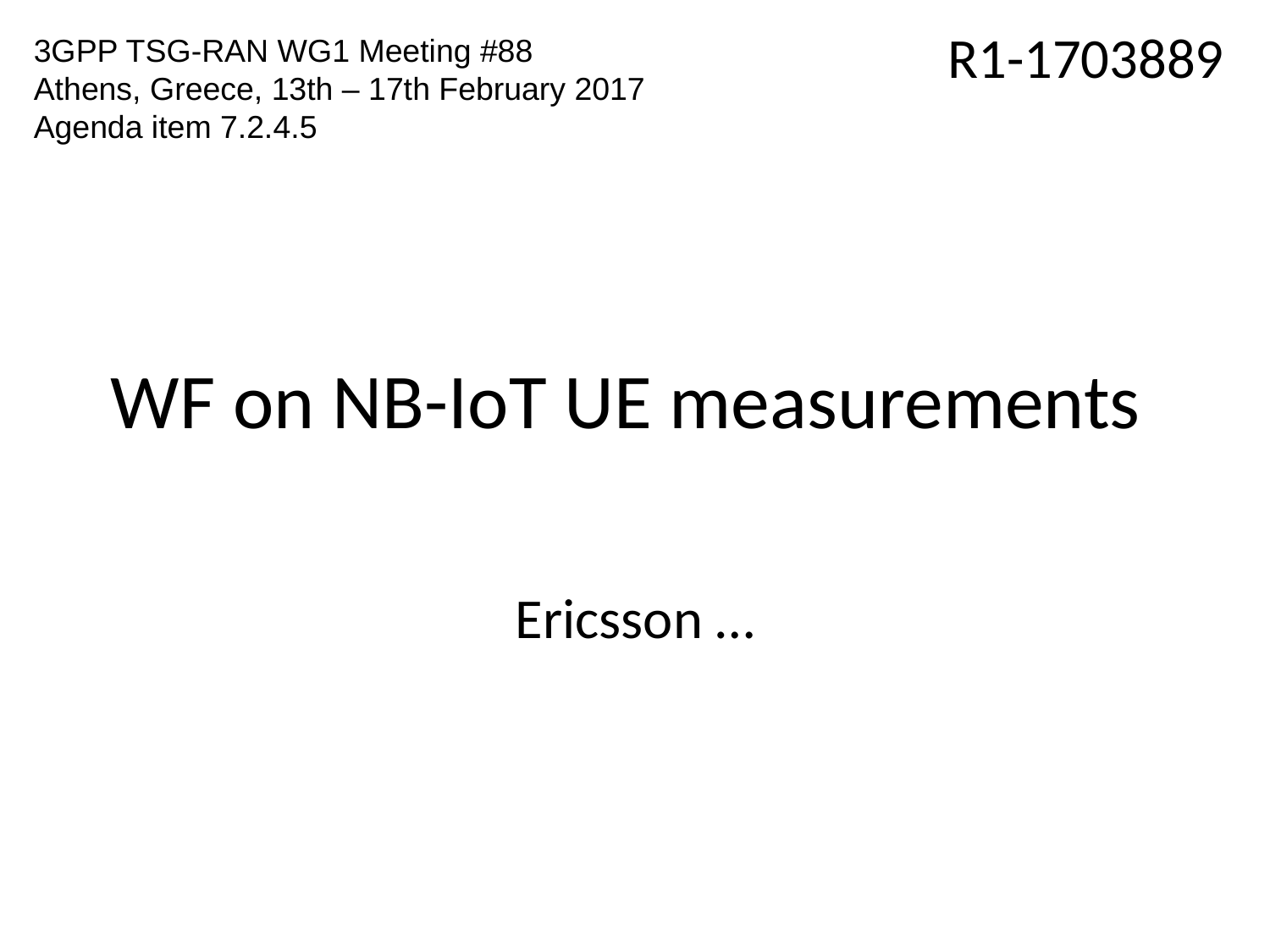

R1-1703889
3GPP TSG-RAN WG1 Meeting #88
Athens, Greece, 13th – 17th February 2017
Agenda item 7.2.4.5
# WF on NB-IoT UE measurements
Ericsson …